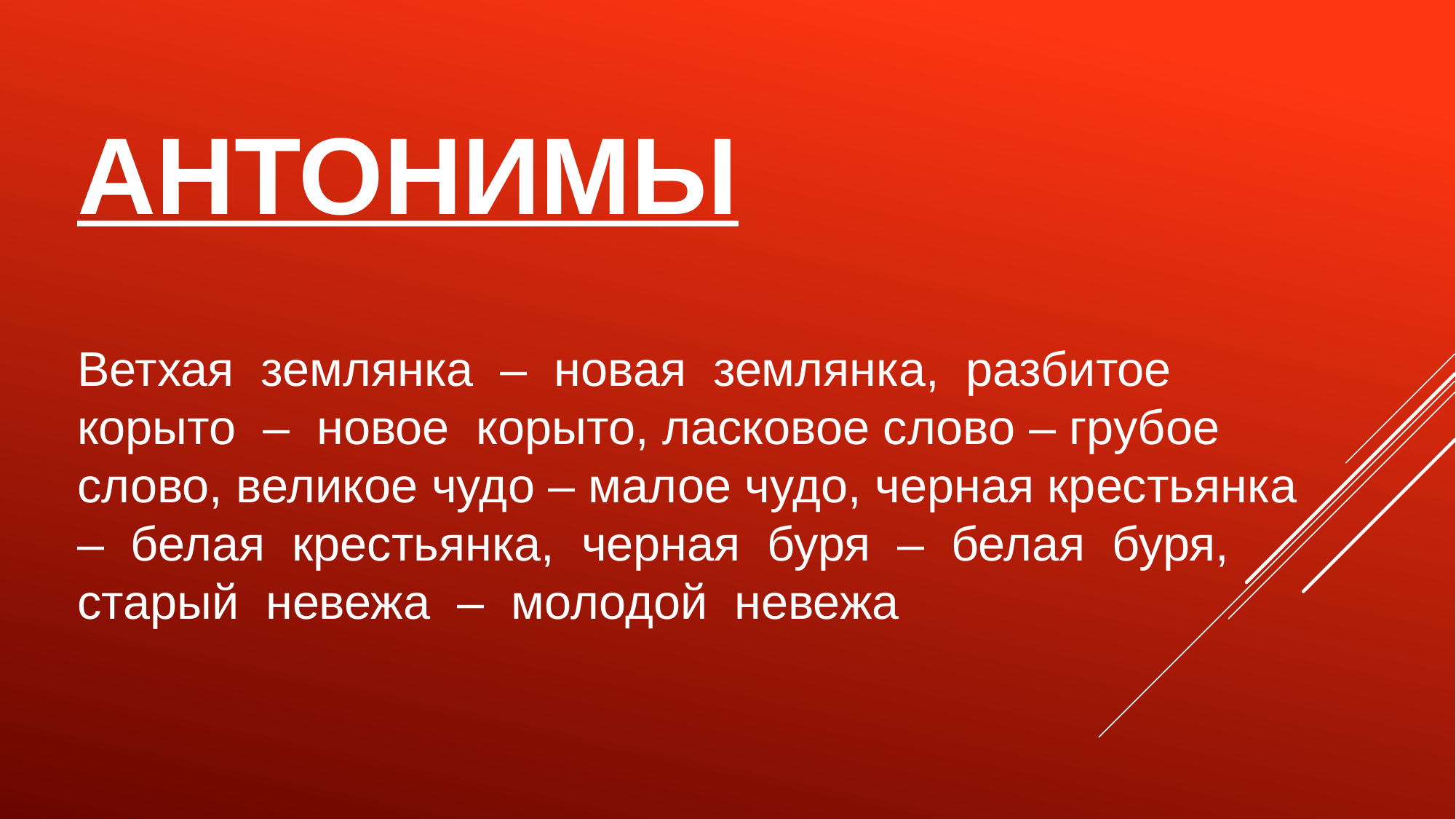

# Антонимы
Ветхая  землянка  –  новая  землянка,  разбитое  корыто  –  новое  корыто, ласковое слово – грубое слово, великое чудо – малое чудо, черная крестьянка –  белая  крестьянка,  черная  буря  –  белая  буря,  старый  невежа  –  молодой  невежа